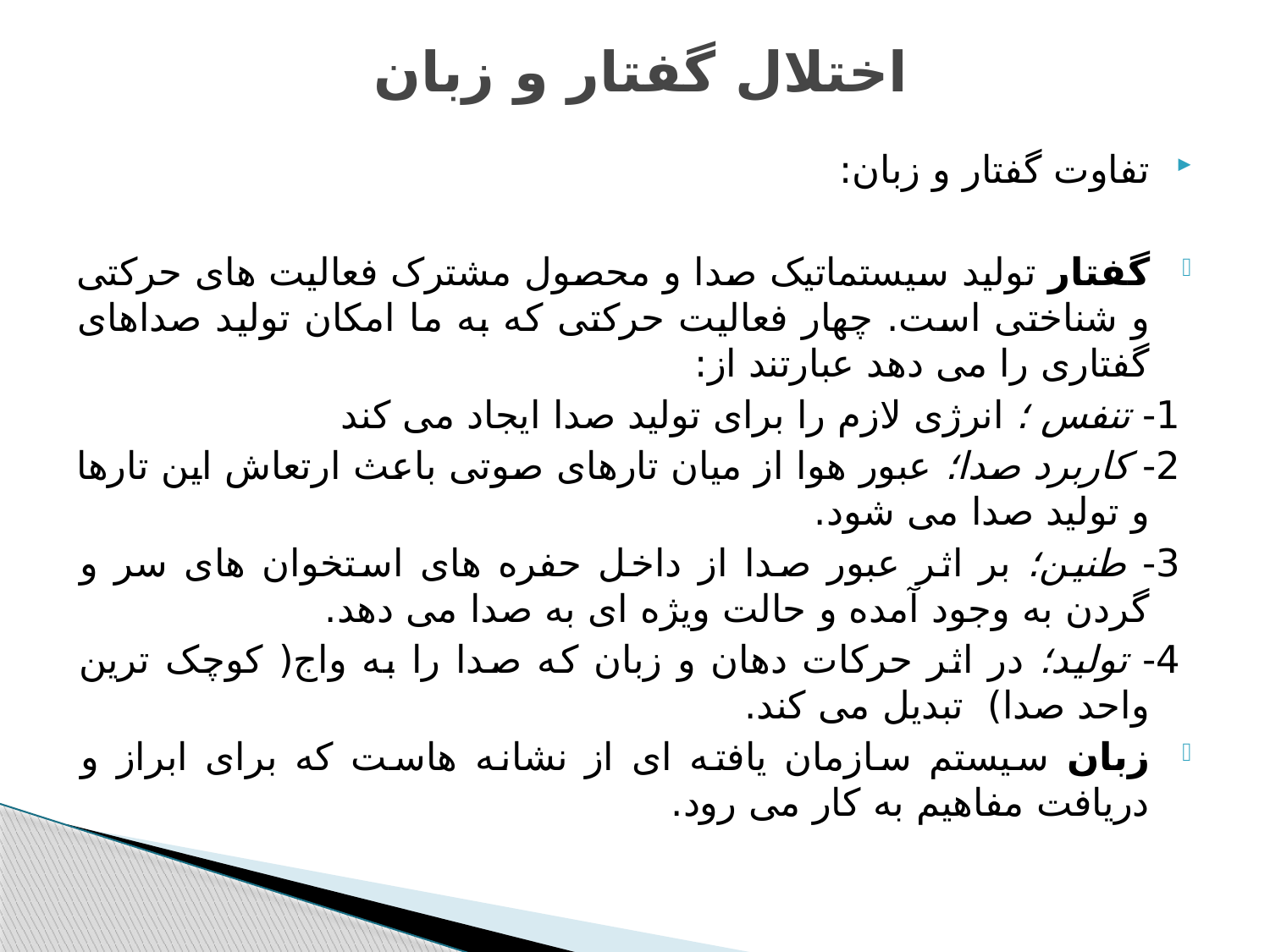

# اختلال گفتار و زبان
تفاوت گفتار و زبان:

گفتار تولید سیستماتیک صدا و محصول مشترک فعالیت های حرکتی و شناختی است. چهار فعالیت حرکتی که به ما امکان تولید صداهای گفتاری را می دهد عبارتند از:
1- تنفس ؛ انرژی لازم را برای تولید صدا ایجاد می کند
2- کاربرد صدا؛ عبور هوا از میان تارهای صوتی باعث ارتعاش این تارها و تولید صدا می شود.
3- طنین؛ بر اثر عبور صدا از داخل حفره های استخوان های سر و گردن به وجود آمده و حالت ویژه ای به صدا می دهد.
4- تولید؛ در اثر حرکات دهان و زبان که صدا را به واج( کوچک ترین واحد صدا)  تبدیل می کند.
زبان سیستم سازمان یافته ای از نشانه هاست که برای ابراز و دریافت مفاهیم به کار می رود.